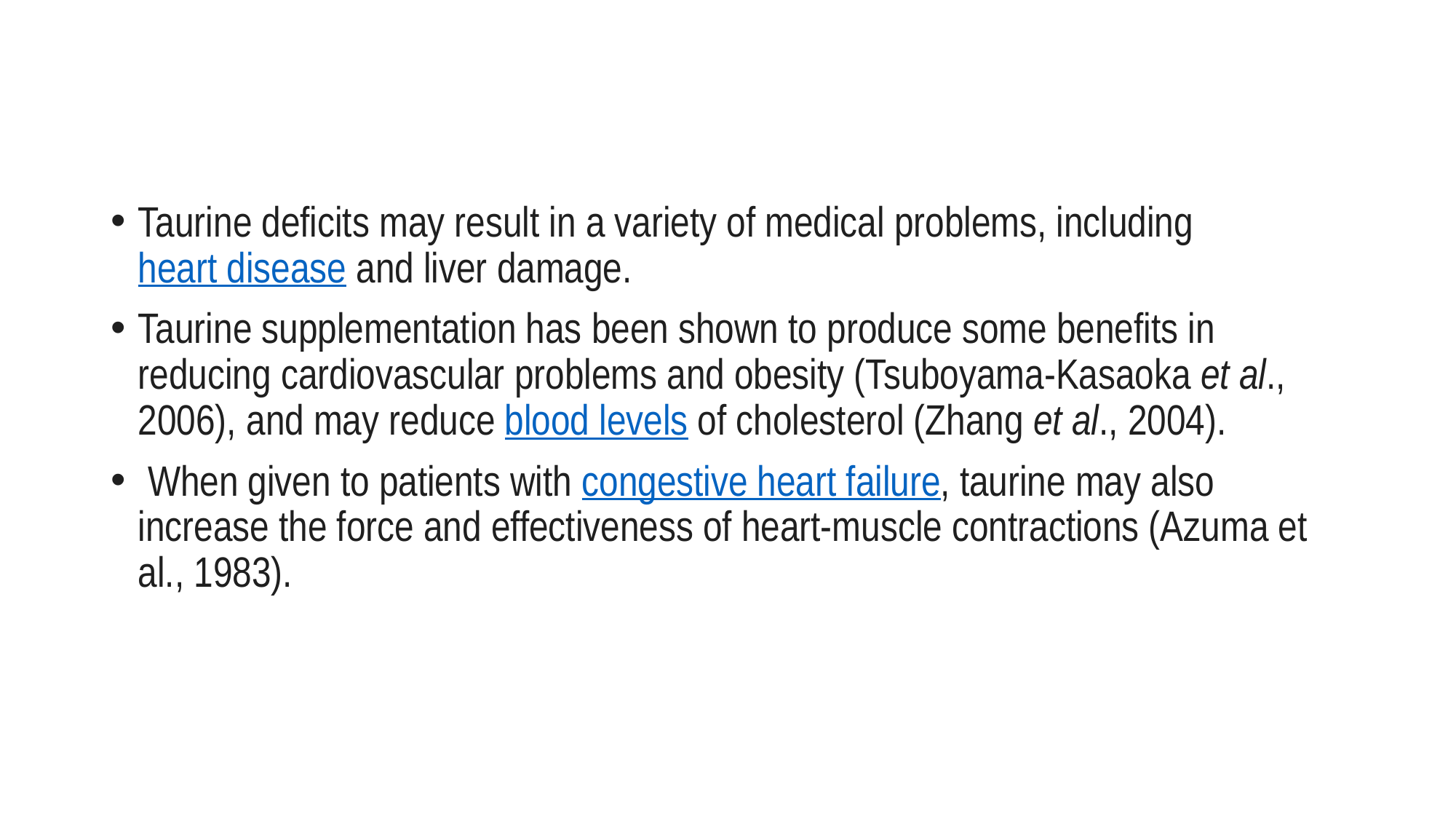

#
Taurine deficits may result in a variety of medical problems, including heart disease and liver damage.
Taurine supplementation has been shown to produce some benefits in reducing cardiovascular problems and obesity (Tsuboyama-Kasaoka et al., 2006), and may reduce blood levels of cholesterol (Zhang et al., 2004).
 When given to patients with congestive heart failure, taurine may also increase the force and effectiveness of heart-muscle contractions (Azuma et al., 1983).